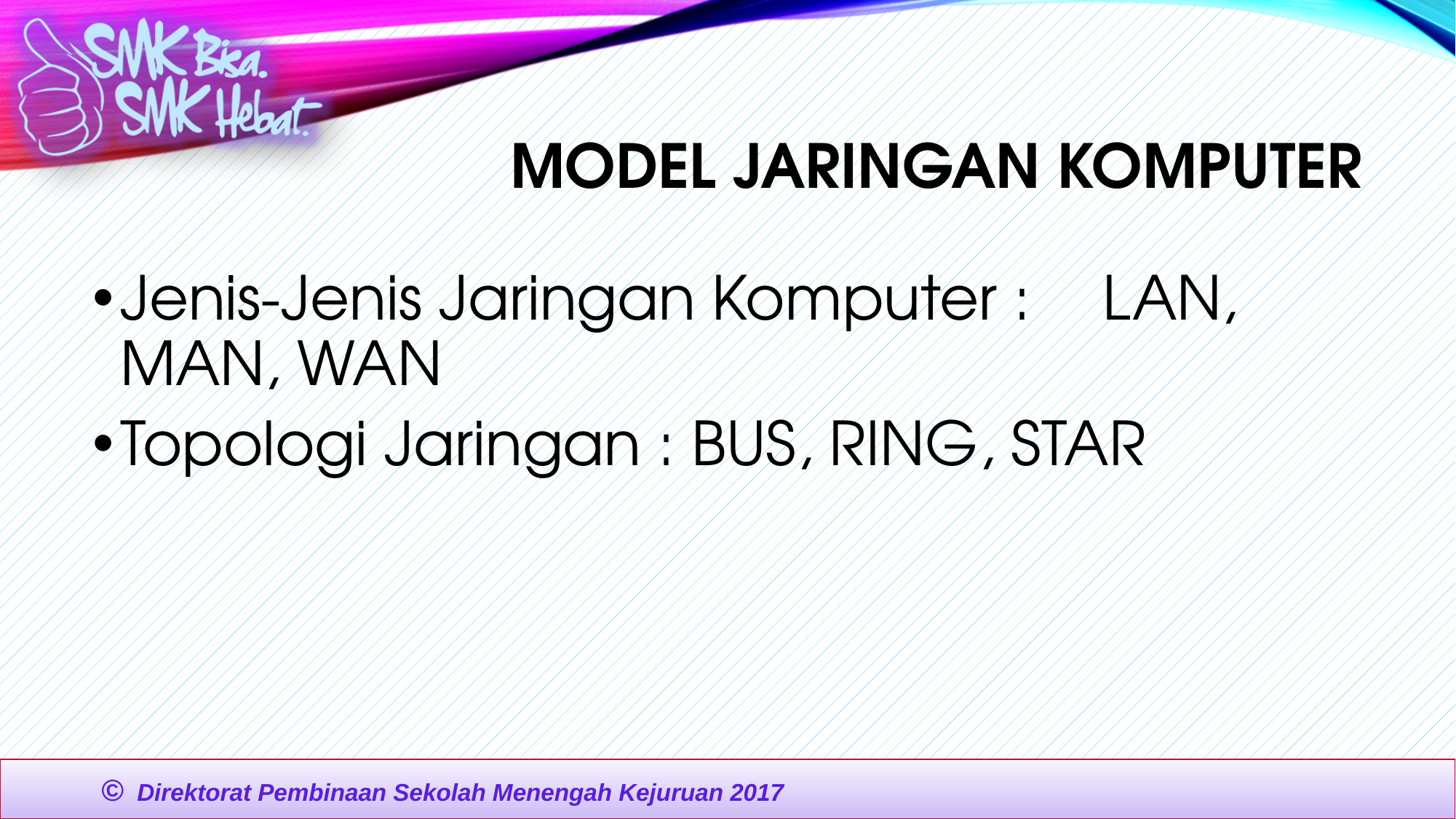

# MODEL JARINGAN KOMPUTER
Jenis-Jenis Jaringan Komputer :	LAN, MAN, WAN
Topologi Jaringan : BUS, RING, STAR